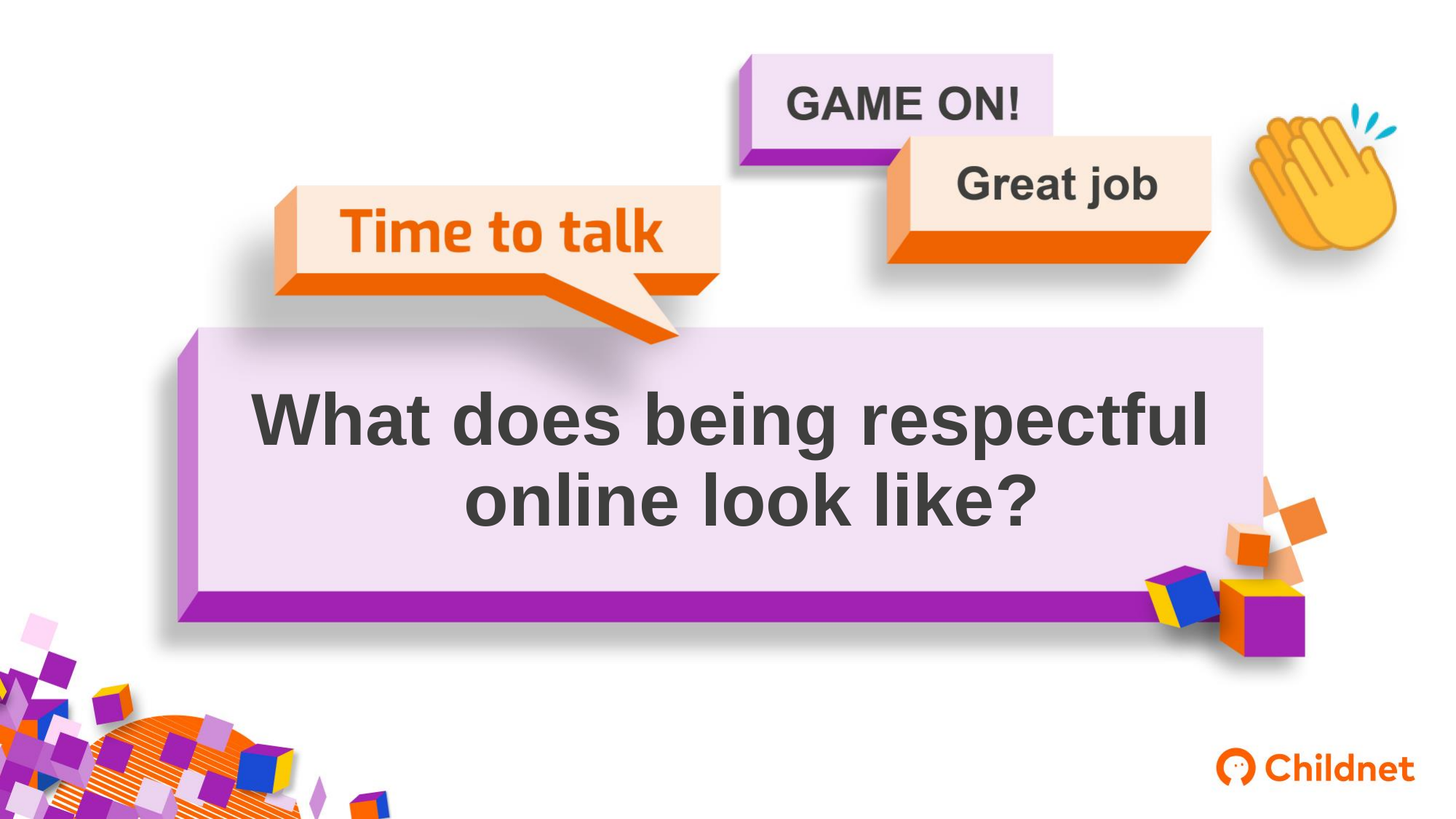

# What does being respectful  online look like?